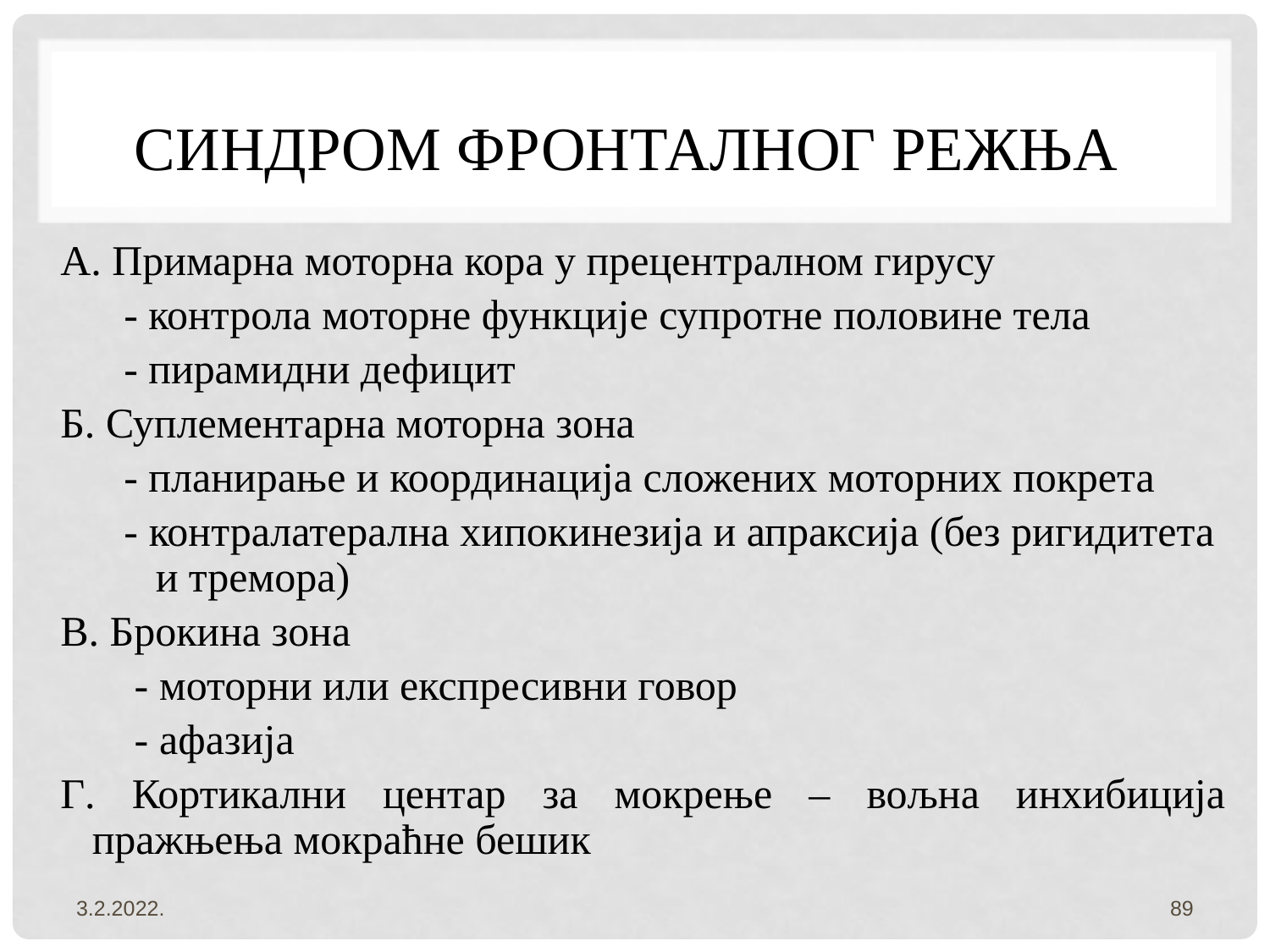

# Синдром ФРОНТАЛНог РЕЖња
A. Примарна моторна кора у прецентралном гирусу
      - контрола моторне функције супротне половине тела
      - пирамидни дефицит
Б. Суплементарна моторна зона
      - планирање и координација сложених моторних покрета
      - контралатерална хипокинезија и апраксија (без ригидитета
      и тремора)
В. Брокина зона
       - моторни или експресивни говор
       - афазија
Г. Кортикални центар за мокрење – вољна инхибиција пражњења мокраћне бешик
3.2.2022.
89